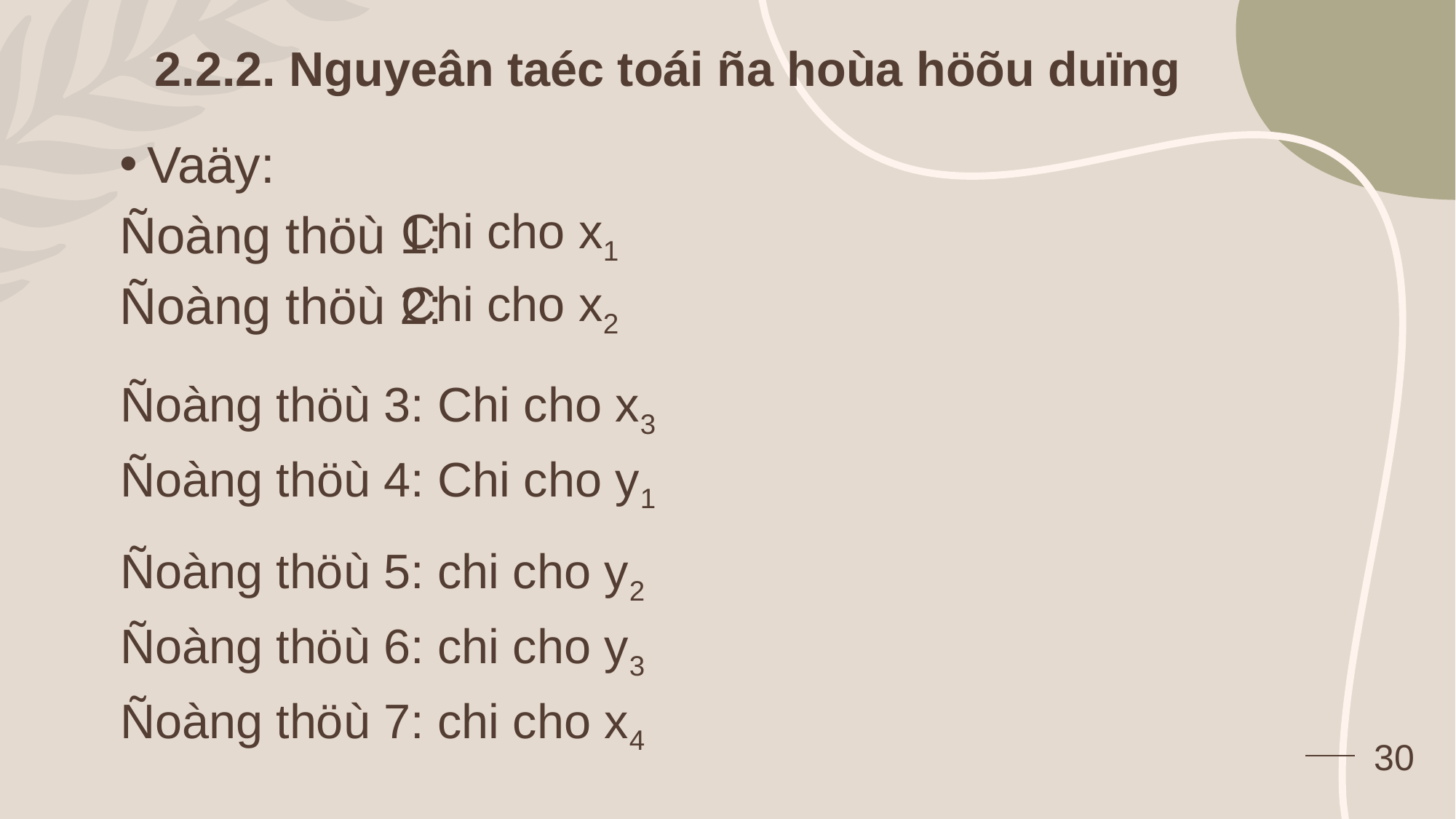

2.2.2. Nguyeân taéc toái ña hoùa höõu duïng
Vaäy:
Ñoàng thöù 1:
Ñoàng thöù 2:

Chi cho x1
Chi cho x2
Ñoàng thöù 3: Chi cho x3
Ñoàng thöù 4: Chi cho y1

Ñoàng thöù 5: chi cho y2
Ñoàng thöù 6: chi cho y3
Ñoàng thöù 7: chi cho x4

30